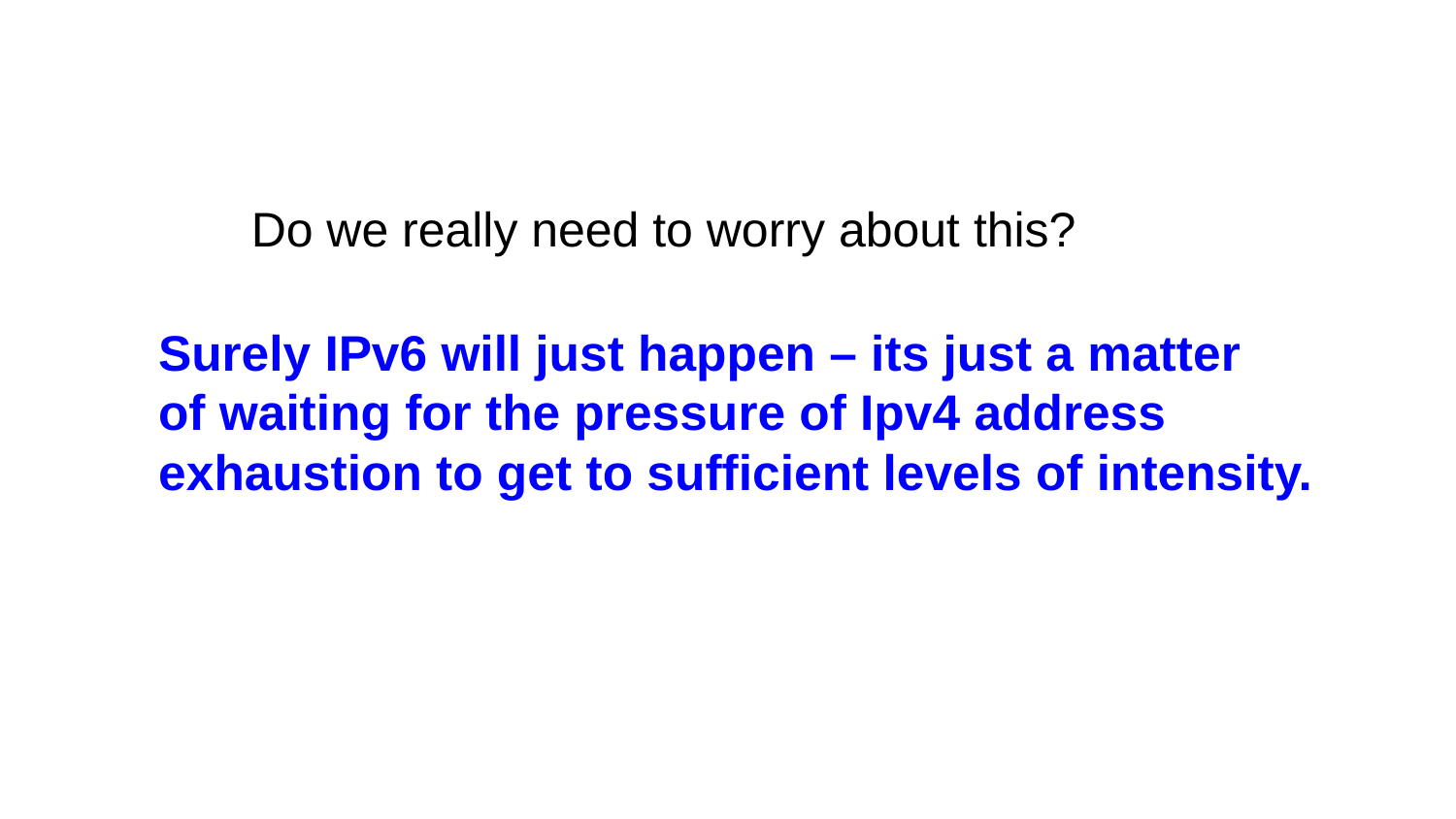

Do we really need to worry about this?
Surely IPv6 will just happen – its just a matter
of waiting for the pressure of Ipv4 address
exhaustion to get to sufficient levels of intensity.